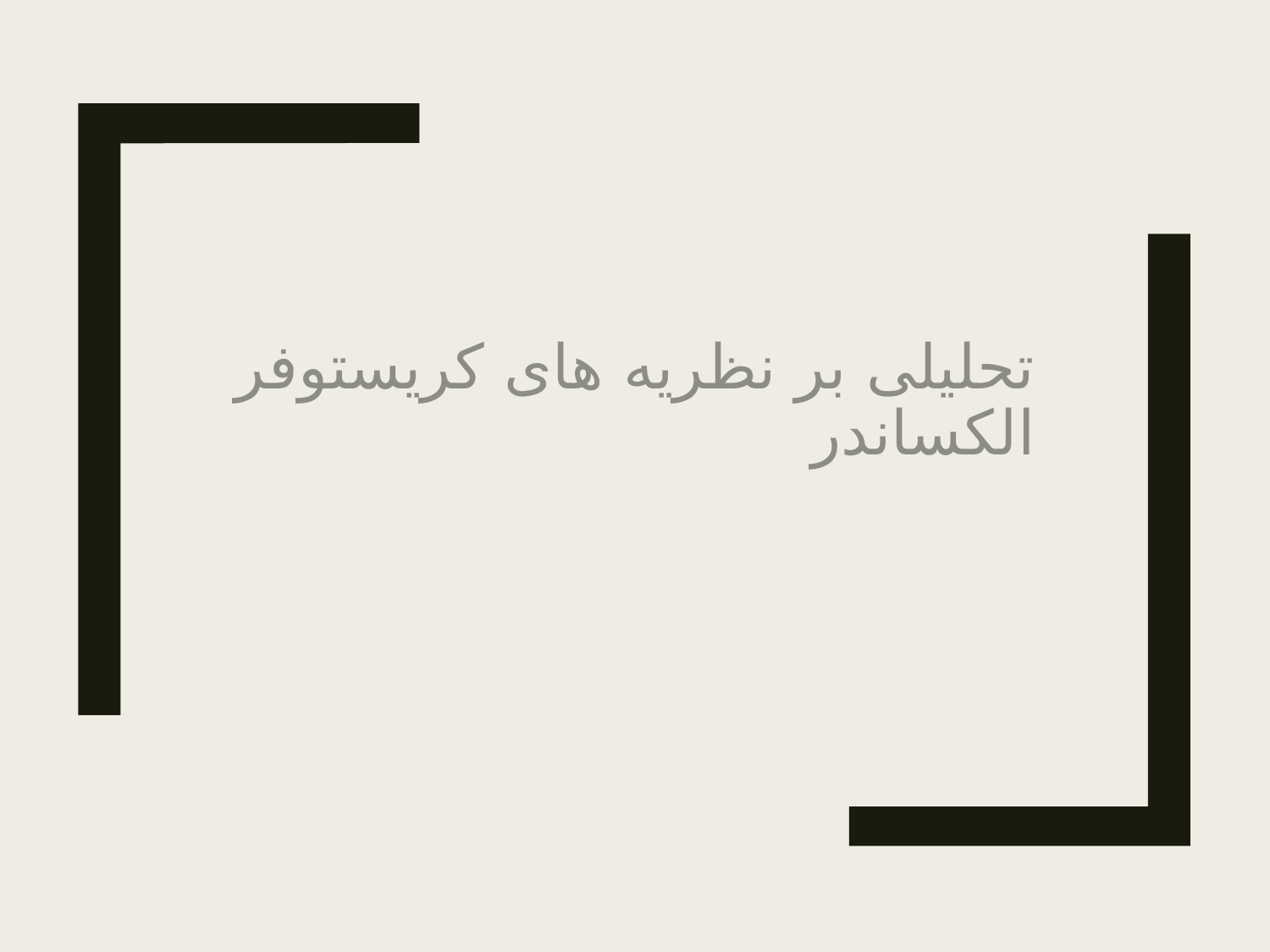

# تحلیلی بر نظریه های کریستوفر الکساندر